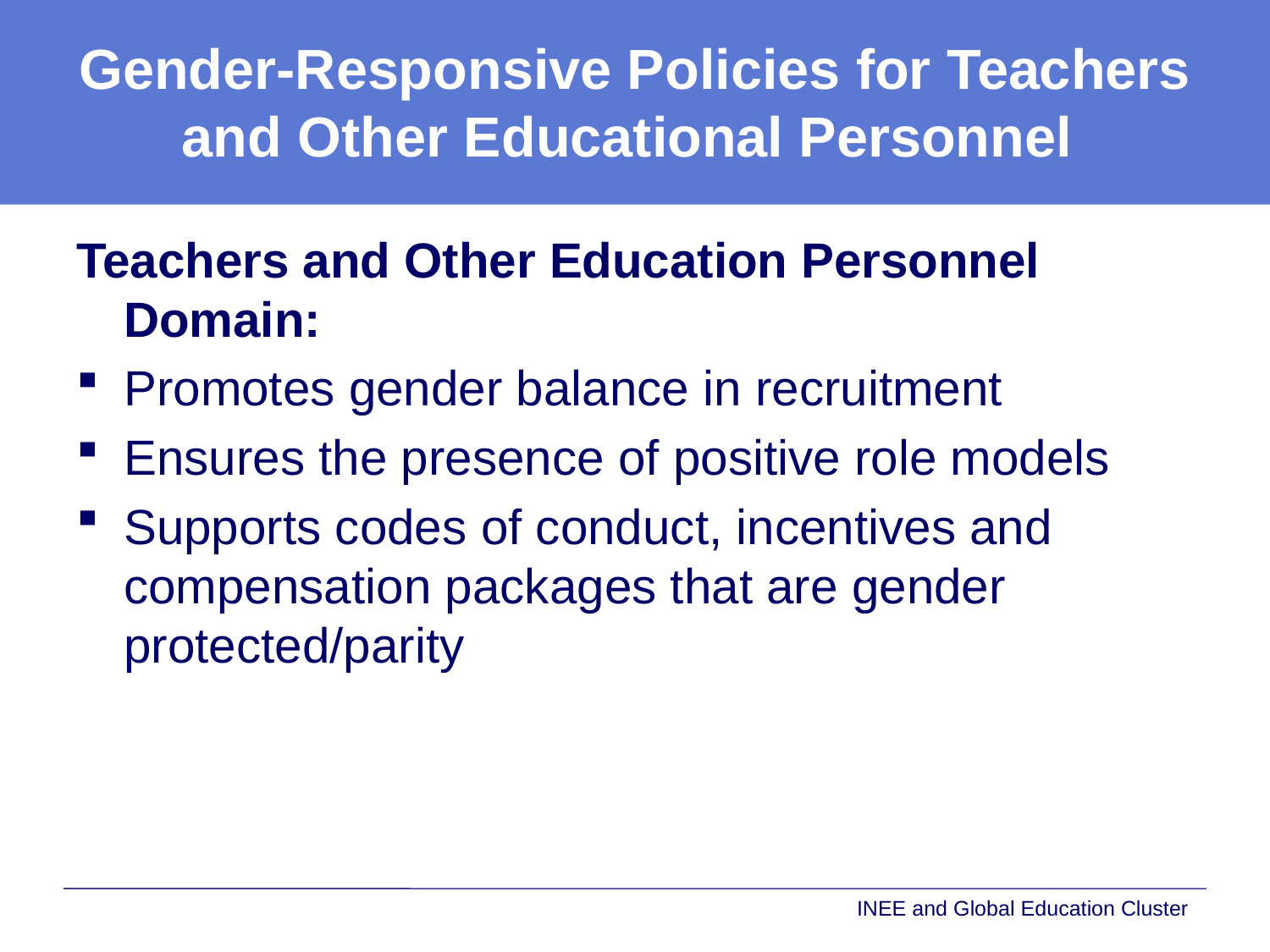

# Gender-Responsive Policies for Teachers and Other Educational Personnel
Teachers and Other Education Personnel Domain:
Promotes gender balance in recruitment
Ensures the presence of positive role models
Supports codes of conduct, incentives and compensation packages that are gender protected/parity
INEE and Global Education Cluster